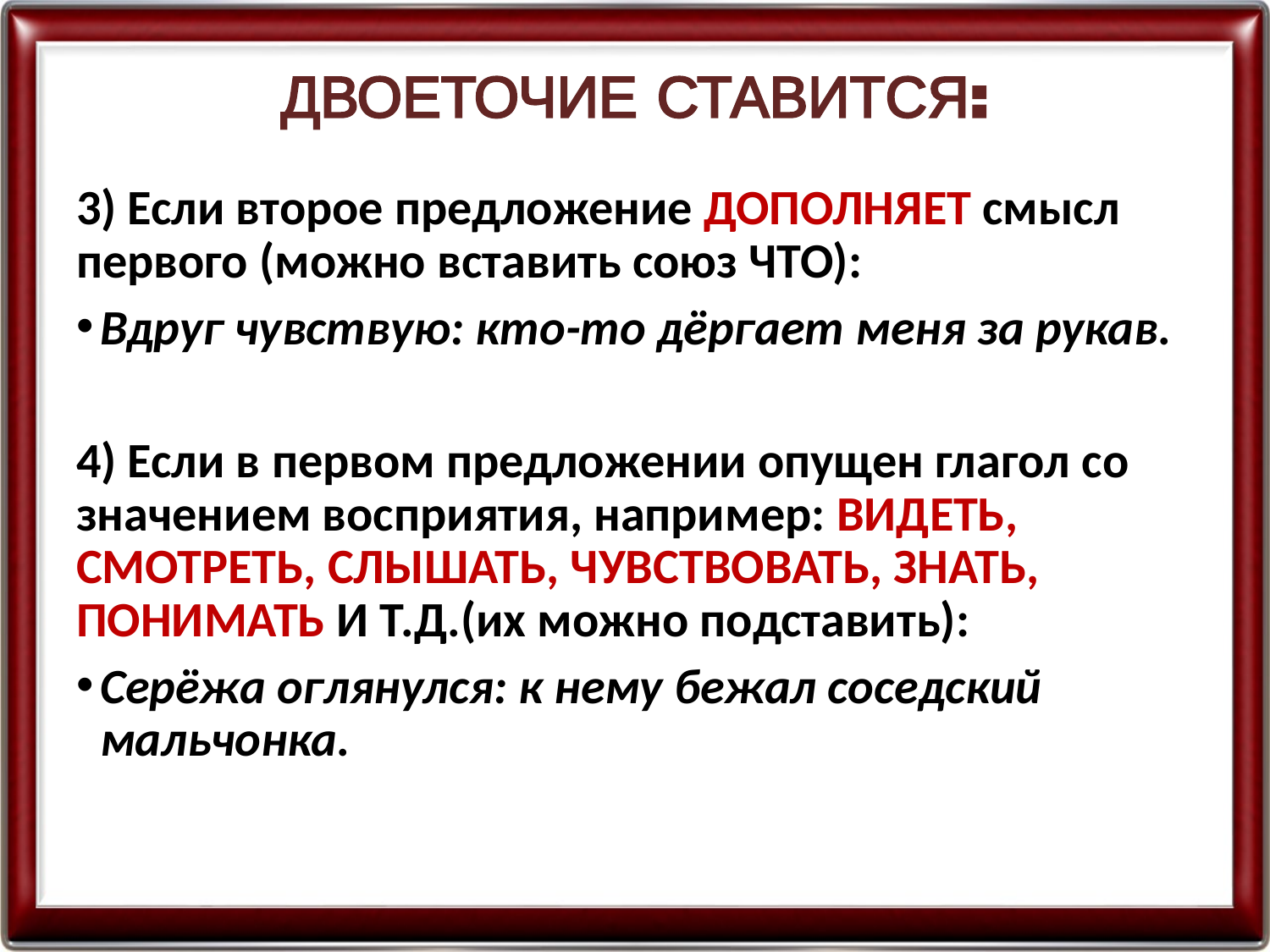

# ДВОЕТОЧИЕ СТАВИТСЯ:
3) Если второе предложение ДОПОЛНЯЕТ смысл первого (можно вставить союз ЧТО):
Вдруг чувствую: кто-то дёргает меня за рукав.

4) Если в первом предложении опущен глагол со значением восприятия, например: ВИДЕТЬ, СМОТРЕТЬ, СЛЫШАТЬ, ЧУВСТВОВАТЬ, ЗНАТЬ, ПОНИМАТЬ И Т.Д.(их можно подставить):
Серёжа оглянулся: к нему бежал соседский мальчонка.